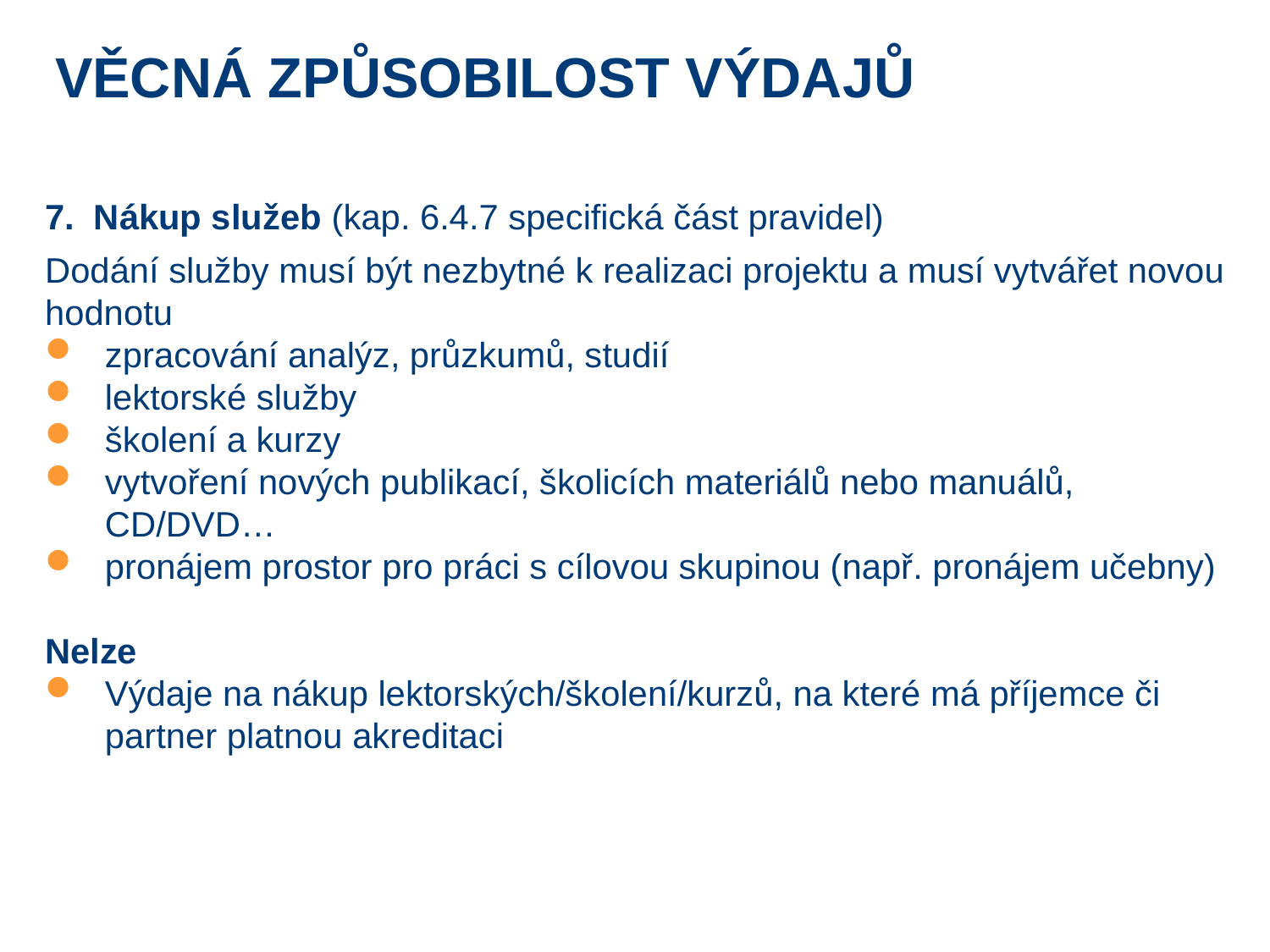

# Věcná způsobilost výdajů
7.  Nákup služeb (kap. 6.4.7 specifická část pravidel)
Dodání služby musí být nezbytné k realizaci projektu a musí vytvářet novou hodnotu
zpracování analýz, průzkumů, studií
lektorské služby
školení a kurzy
vytvoření nových publikací, školicích materiálů nebo manuálů, CD/DVD…
pronájem prostor pro práci s cílovou skupinou (např. pronájem učebny)

Nelze
Výdaje na nákup lektorských/školení/kurzů, na které má příjemce či partner platnou akreditaci

12